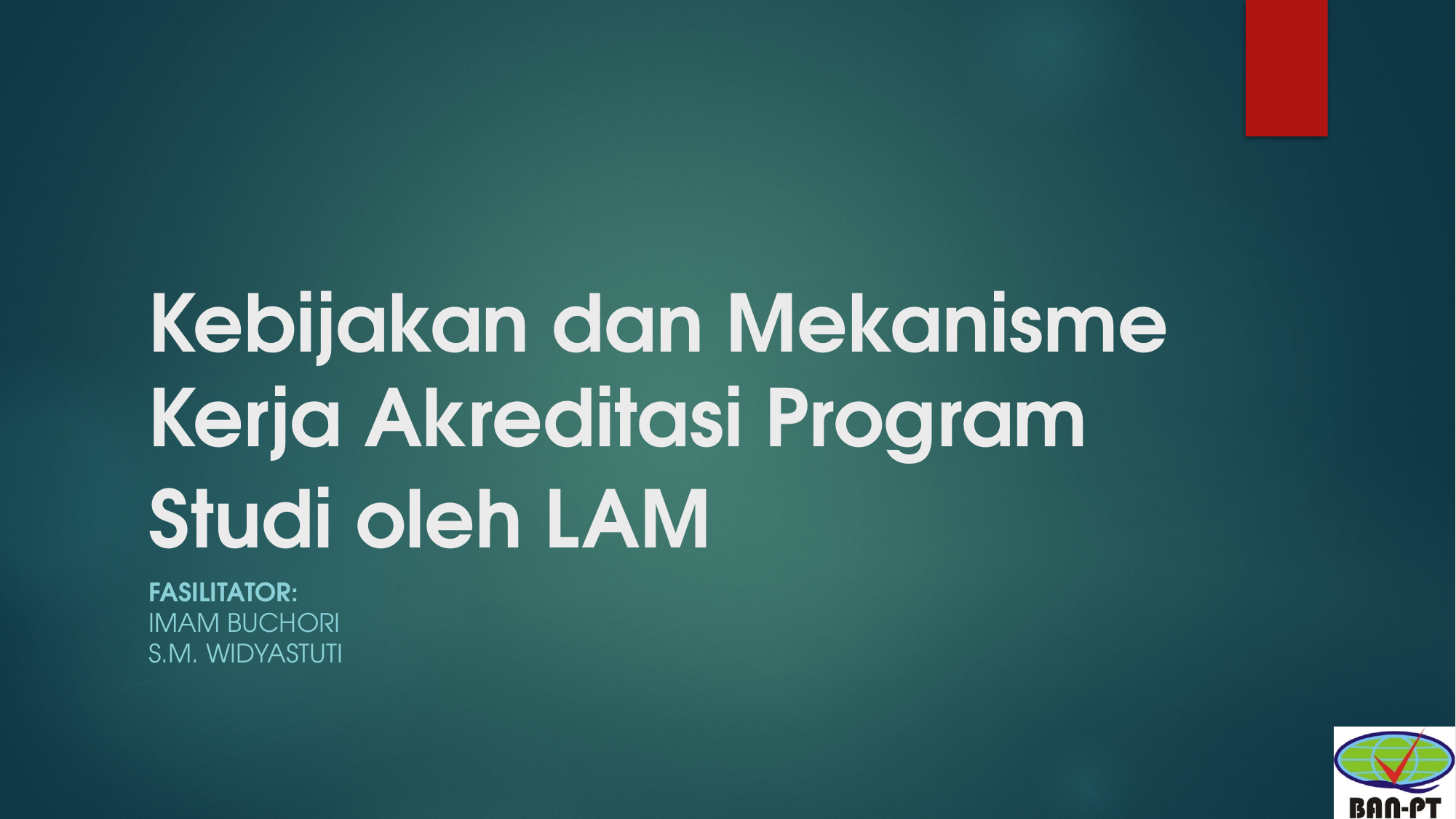

# Kebijakan dan Mekanisme Kerja Akreditasi Program Studi oleh LAM
Fasilitator:
Imam Buchori
S.M. Widyastuti